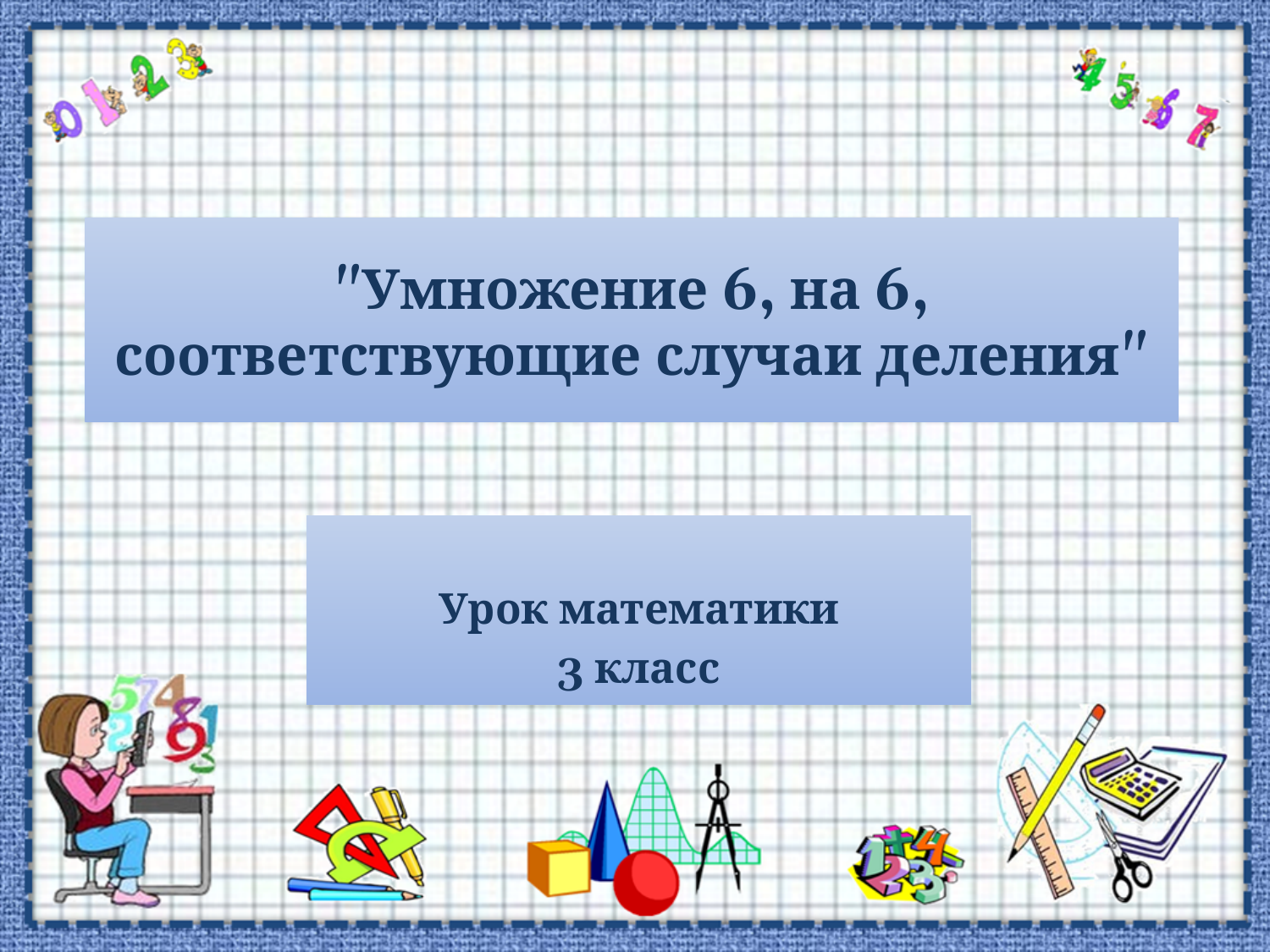

# "Умножение 6, на 6, соответствующие случаи деления"

Урок математики
3 класс